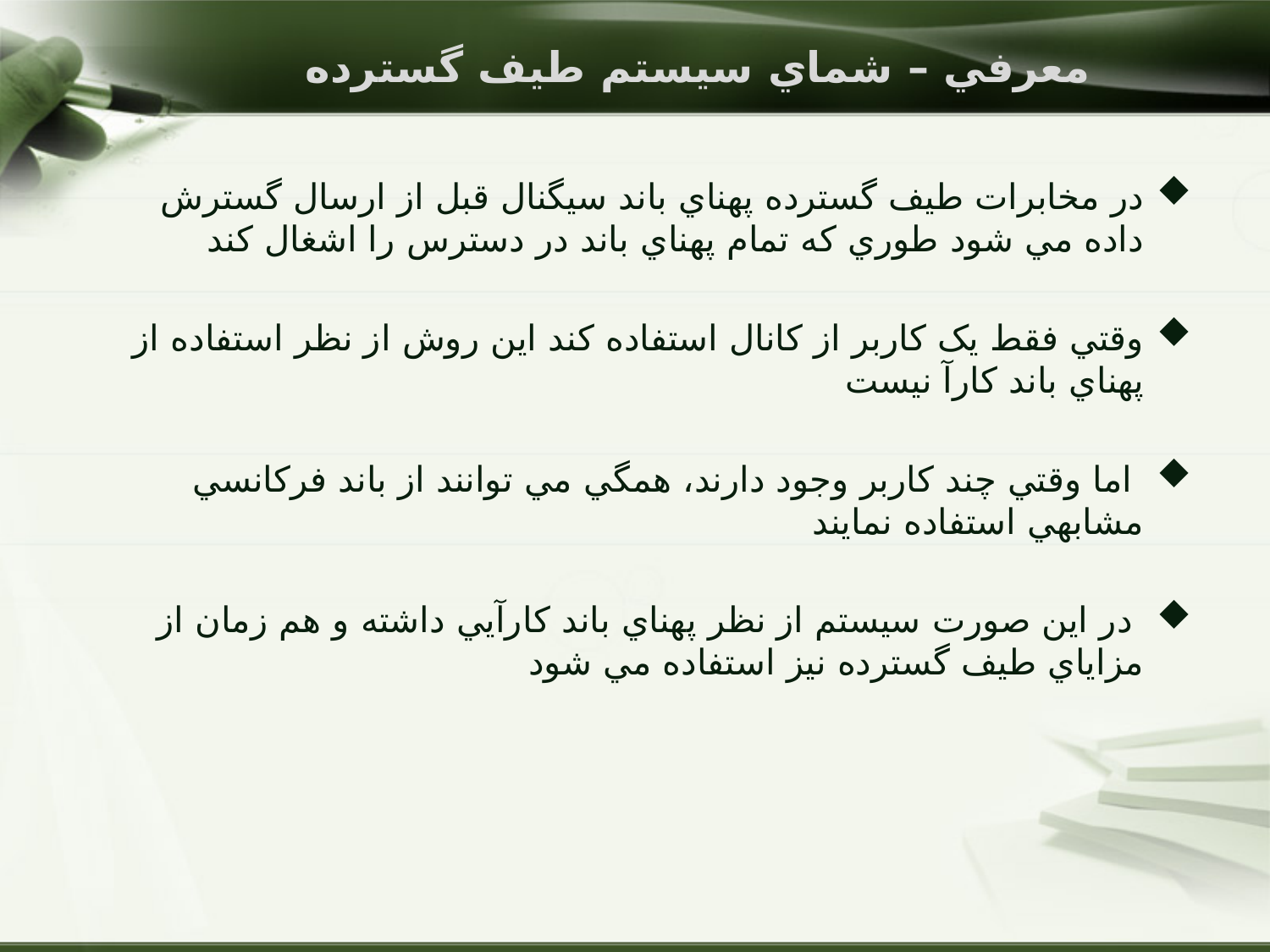

# معرفي – شماي سيستم طيف گسترده
در مخابرات طيف گسترده پهناي باند سيگنال قبل از ارسال گسترش داده مي شود طوري که تمام پهناي باند در دسترس را اشغال كند

وقتي فقط يک کاربر از کانال استفاده كند اين روش از نظر استفاده از پهناي باند کارآ نيست

 اما وقتي چند کاربر وجود دارند، همگي مي توانند از باند فرکانسي مشابهي استفاده نمايند

 در اين صورت سيستم از نظر پهناي باند کارآيي داشته و هم زمان از مزاياي طيف گسترده نيز استفاده مي شود